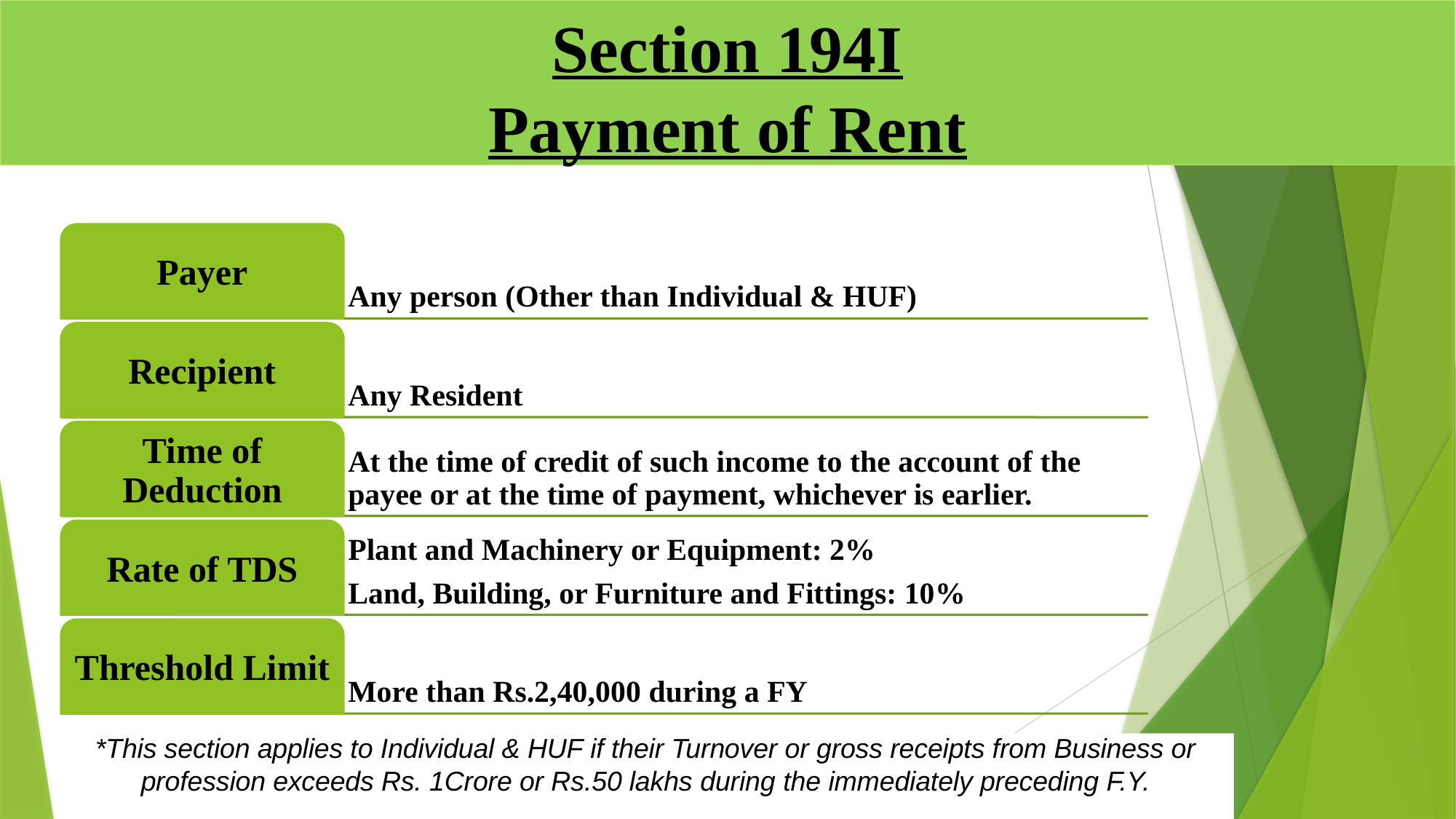

# Section 194I Payment of Rent
Any person (Other than Individual & HUF)
Payer
Any Resident
Recipient
At the time of credit of such income to the account of the payee or at the time of payment, whichever is earlier.
Time of Deduction
Plant and Machinery or Equipment: 2%
Land, Building, or Furniture and Fittings: 10%
Rate of TDS
More than Rs.2,40,000 during a FY
Threshold Limit
*This section applies to Individual & HUF if their Turnover or gross receipts from Business or profession exceeds Rs. 1Crore or Rs.50 lakhs during the immediately preceding F.Y.